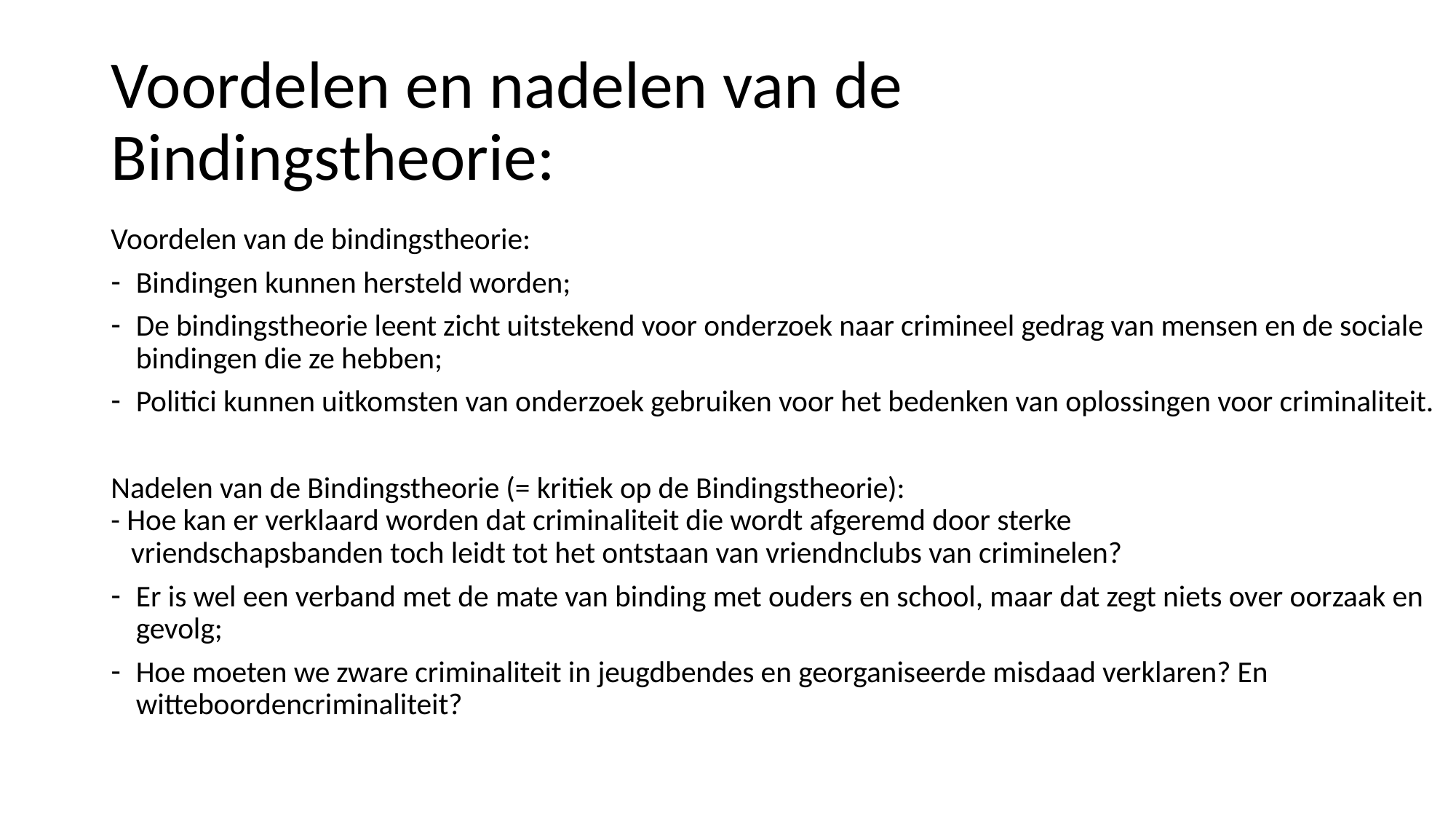

# Voordelen en nadelen van de Bindingstheorie:
Voordelen van de bindingstheorie:
Bindingen kunnen hersteld worden;
De bindingstheorie leent zicht uitstekend voor onderzoek naar crimineel gedrag van mensen en de sociale bindingen die ze hebben;
Politici kunnen uitkomsten van onderzoek gebruiken voor het bedenken van oplossingen voor criminaliteit.

Nadelen van de Bindingstheorie (= kritiek op de Bindingstheorie):
- Hoe kan er verklaard worden dat criminaliteit die wordt afgeremd door sterke
   vriendschapsbanden toch leidt tot het ontstaan van vriendnclubs van criminelen?
Er is wel een verband met de mate van binding met ouders en school, maar dat zegt niets over oorzaak en gevolg;
Hoe moeten we zware criminaliteit in jeugdbendes en georganiseerde misdaad verklaren? En witteboordencriminaliteit?